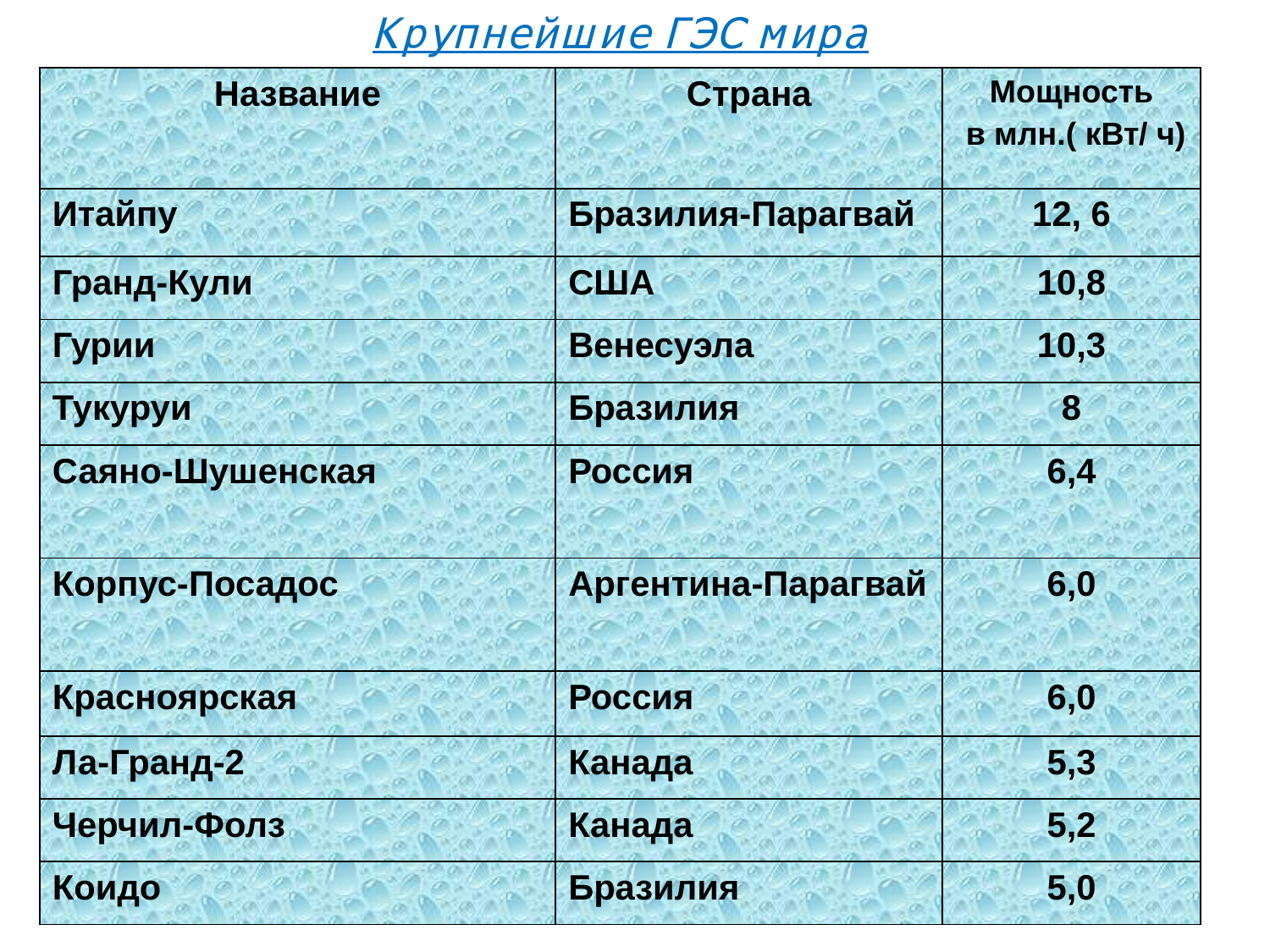

Крупнейшие ГЭС мира
| Название | Страна | Мощность в млн.( кВт/ ч) |
| --- | --- | --- |
| Итайпу | Бразилия-Парагвай | 12, 6 |
| Гранд-Кули | США | 10,8 |
| Гурии | Венесуэла | 10,3 |
| Тукуруи | Бразилия | 8 |
| Саяно-Шушенская | Россия | 6,4 |
| Корпус-Посадос | Аргентина-Парагвай | 6,0 |
| Красноярская | Россия | 6,0 |
| Ла-Гранд-2 | Канада | 5,3 |
| Черчил-Фолз | Канада | 5,2 |
| Коидо | Бразилия | 5,0 |